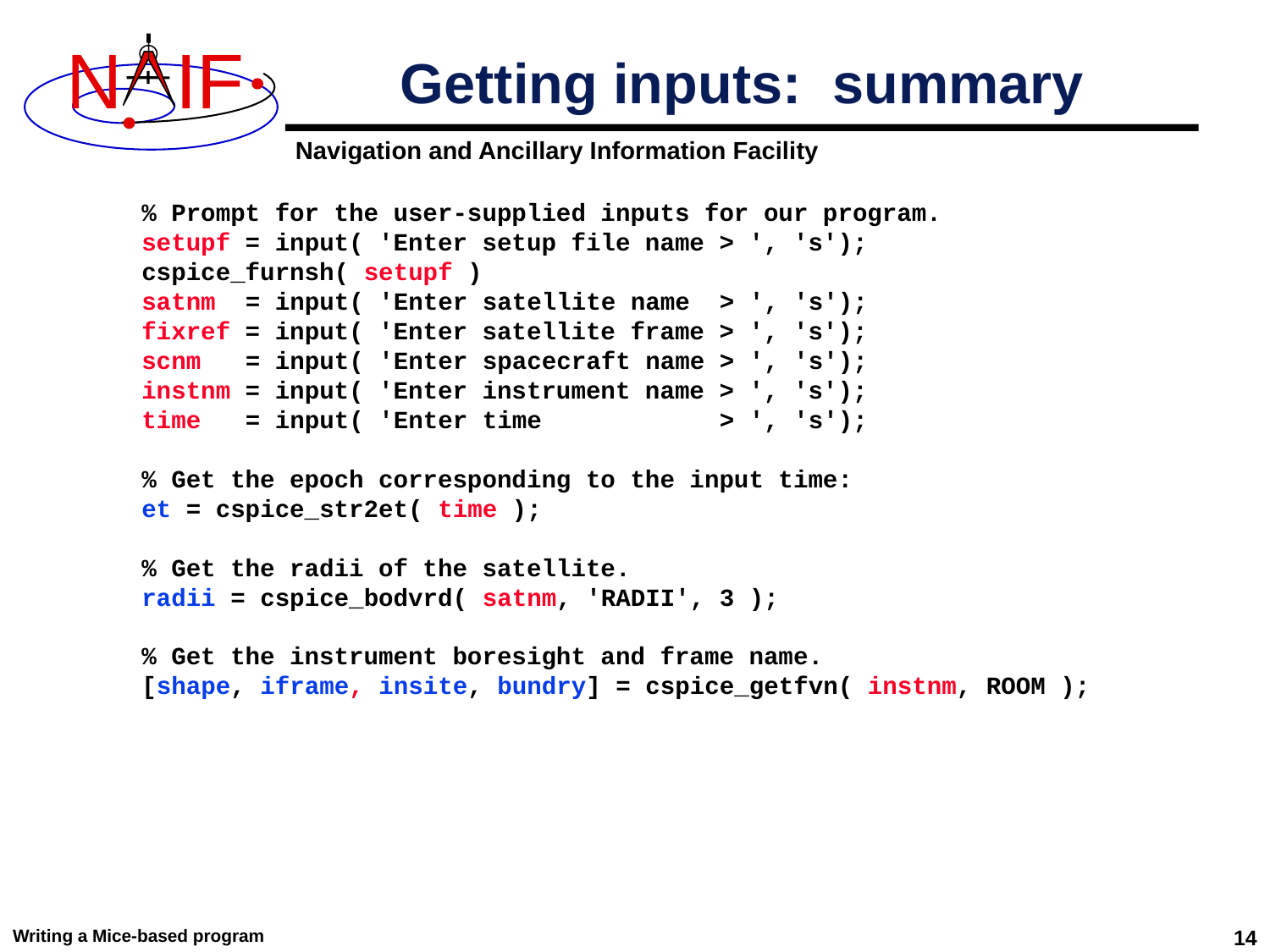

# Getting inputs:  summary
   % Prompt for the user-supplied inputs for our program.
   setupf = input( 'Enter setup file name > ', 's');
   cspice_furnsh( setupf )
   satnm  = input( 'Enter satellite name  > ', 's');
   fixref = input( 'Enter satellite frame > ', 's');
   scnm   = input( 'Enter spacecraft name > ', 's');
   instnm = input( 'Enter instrument name > ', 's');
   time   = input( 'Enter time            > ', 's');

   % Get the epoch corresponding to the input time:
   et = cspice_str2et( time );

   % Get the radii of the satellite.
   radii = cspice_bodvrd( satnm, 'RADII', 3 );

   % Get the instrument boresight and frame name.
   [shape, iframe, insite, bundry] = cspice_getfvn( instnm, ROOM );
Writing a Mice-based program
14